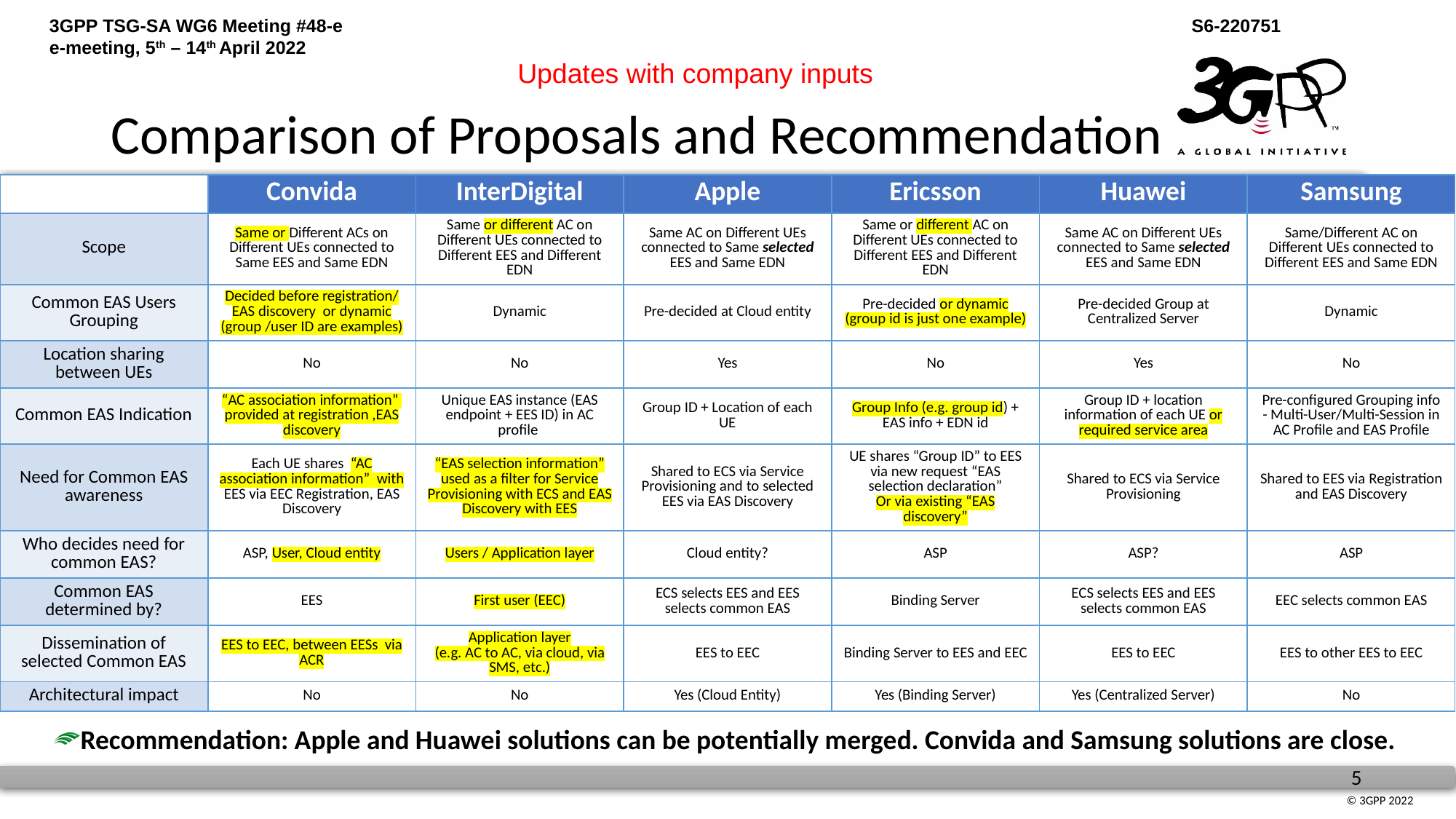

Updates with company inputs
# Comparison of Proposals and Recommendation
|  | Convida | InterDigital | Apple | Ericsson | Huawei | Samsung |
| --- | --- | --- | --- | --- | --- | --- |
| Scope | Same or Different ACs on Different UEs connected to Same EES and Same EDN | Same or different AC on Different UEs connected to Different EES and Different EDN | Same AC on Different UEs connected to Same selected EES and Same EDN | Same or different AC on Different UEs connected to Different EES and Different EDN | Same AC on Different UEs connected to Same selected EES and Same EDN | Same/Different AC on Different UEs connected to Different EES and Same EDN |
| Common EAS Users Grouping | Decided before registration/ EAS discovery or dynamic (group /user ID are examples) | Dynamic | Pre-decided at Cloud entity | Pre-decided or dynamic (group id is just one example) | Pre-decided Group at Centralized Server | Dynamic |
| Location sharing between UEs | No | No | Yes | No | Yes | No |
| Common EAS Indication | “AC association information” provided at registration ,EAS discovery | Unique EAS instance (EAS endpoint + EES ID) in AC profile | Group ID + Location of each UE | Group Info (e.g. group id) + EAS info + EDN id | Group ID + location information of each UE or required service area | Pre-configured Grouping info - Multi-User/Multi-Session in AC Profile and EAS Profile |
| Need for Common EAS awareness | Each UE shares “AC association information” with EES via EEC Registration, EAS Discovery | “EAS selection information” used as a filter for Service Provisioning with ECS and EAS Discovery with EES | Shared to ECS via Service Provisioning and to selected EES via EAS Discovery | UE shares “Group ID” to EES via new request “EAS selection declaration” Or via existing “EAS discovery” | Shared to ECS via Service Provisioning | Shared to EES via Registration and EAS Discovery |
| Who decides need for common EAS? | ASP, User, Cloud entity | Users / Application layer | Cloud entity? | ASP | ASP? | ASP |
| Common EAS determined by? | EES | First user (EEC) | ECS selects EES and EES selects common EAS | Binding Server | ECS selects EES and EES selects common EAS | EEC selects common EAS |
| Dissemination of selected Common EAS | EES to EEC, between EESs via ACR | Application layer (e.g. AC to AC, via cloud, via SMS, etc.) | EES to EEC | Binding Server to EES and EEC | EES to EEC | EES to other EES to EEC |
| Architectural impact | No | No | Yes (Cloud Entity) | Yes (Binding Server) | Yes (Centralized Server) | No |
Recommendation: Apple and Huawei solutions can be potentially merged. Convida and Samsung solutions are close.